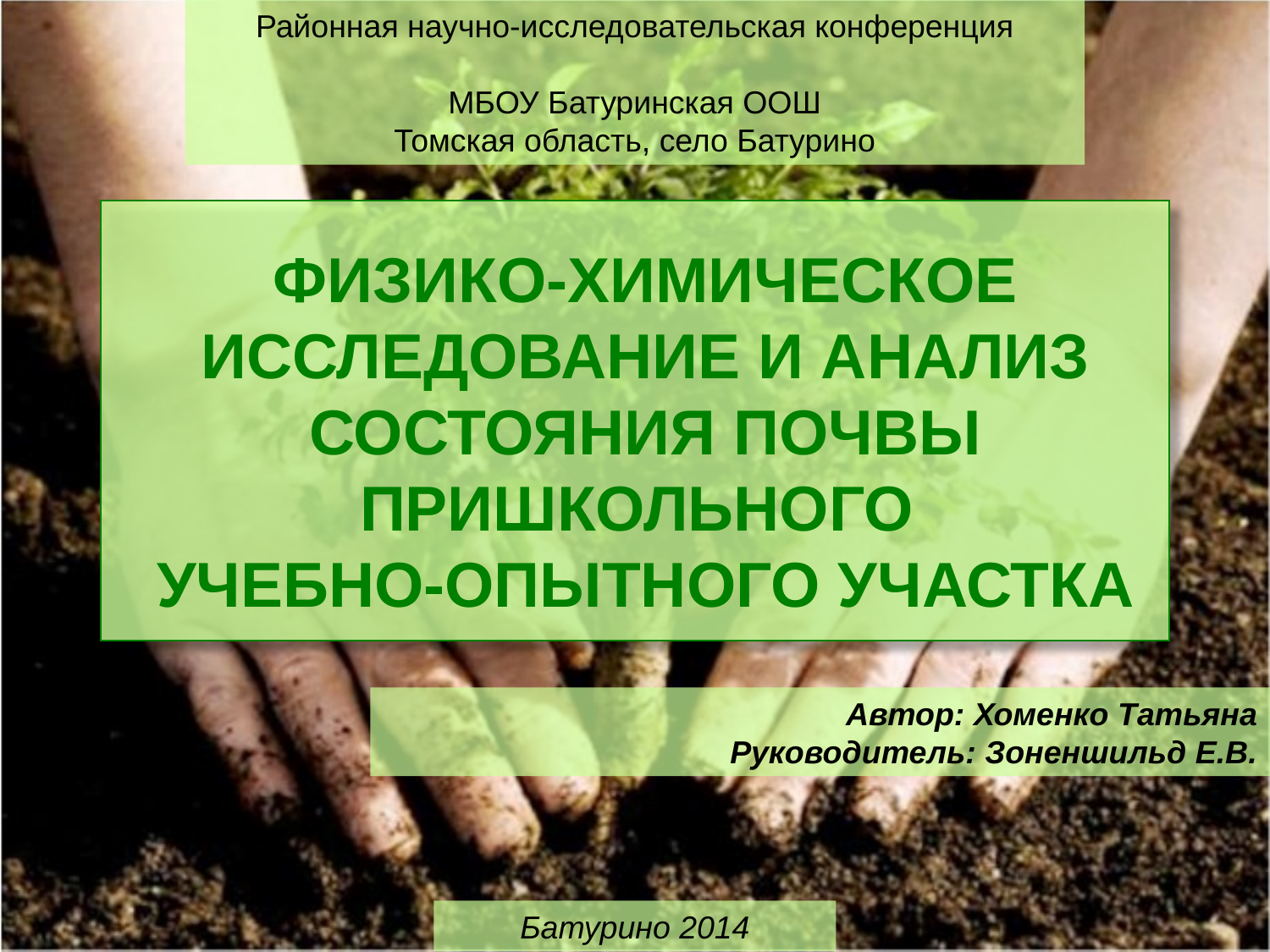

Районная научно-исследовательская конференция

МБОУ Батуринская ООШ
Томская область, село Батурино

ФИЗИКО-ХИМИЧЕСКОЕ ИССЛЕДОВАНИЕ И АНАЛИЗ СОСТОЯНИЯ ПОЧВЫ ПРИШКОЛЬНОГО
УЧЕБНО-ОПЫТНОГО УЧАСТКА
Автор: Хоменко Татьяна
Руководитель: Зоненшильд Е.В.
Батурино 2014